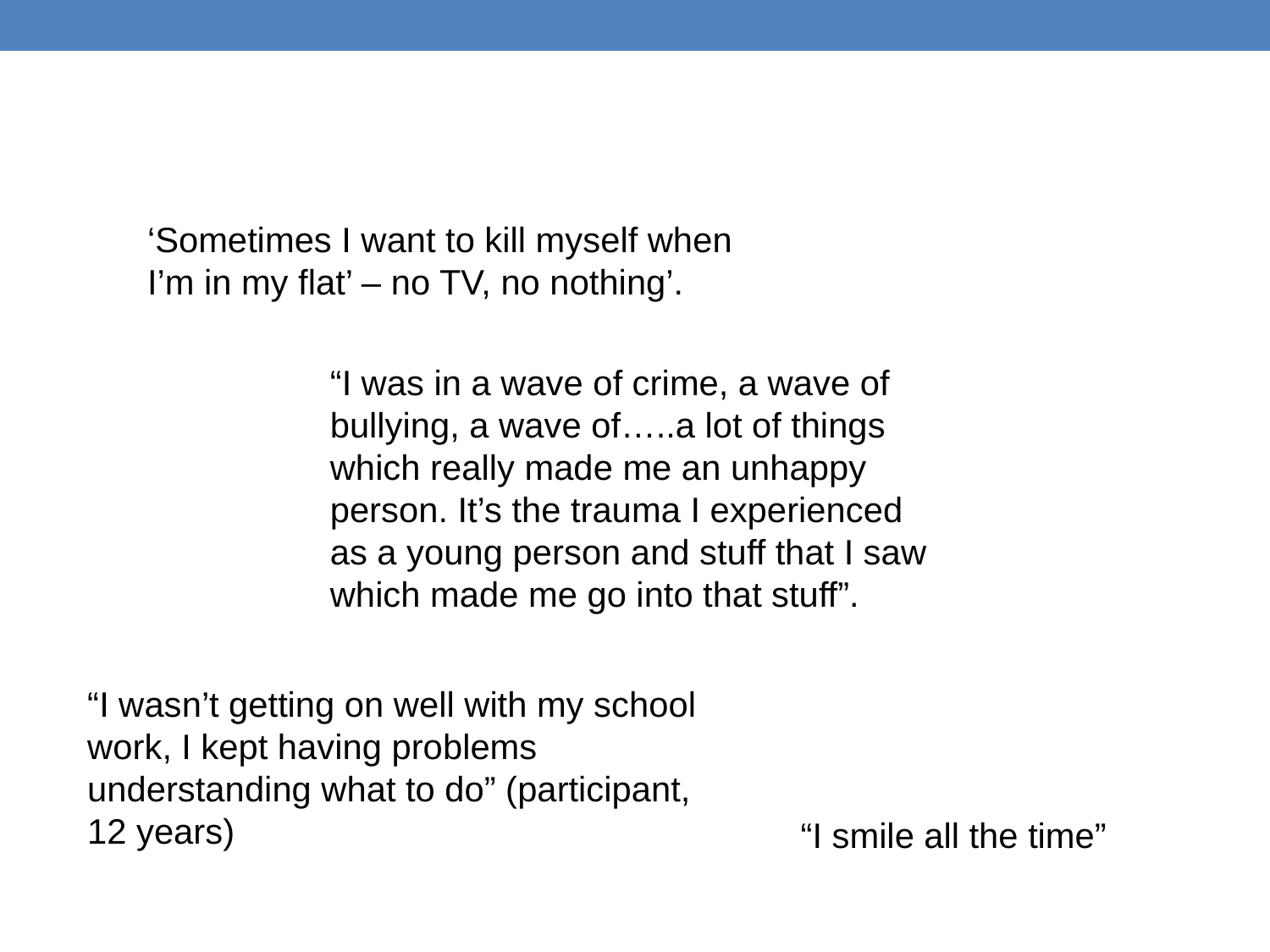

‘Sometimes I want to kill myself when I’m in my flat’ – no TV, no nothing’.
“I was in a wave of crime, a wave of bullying, a wave of…..a lot of things which really made me an unhappy person. It’s the trauma I experienced as a young person and stuff that I saw which made me go into that stuff”.
“I wasn’t getting on well with my school work, I kept having problems understanding what to do” (participant, 12 years)
“I smile all the time”